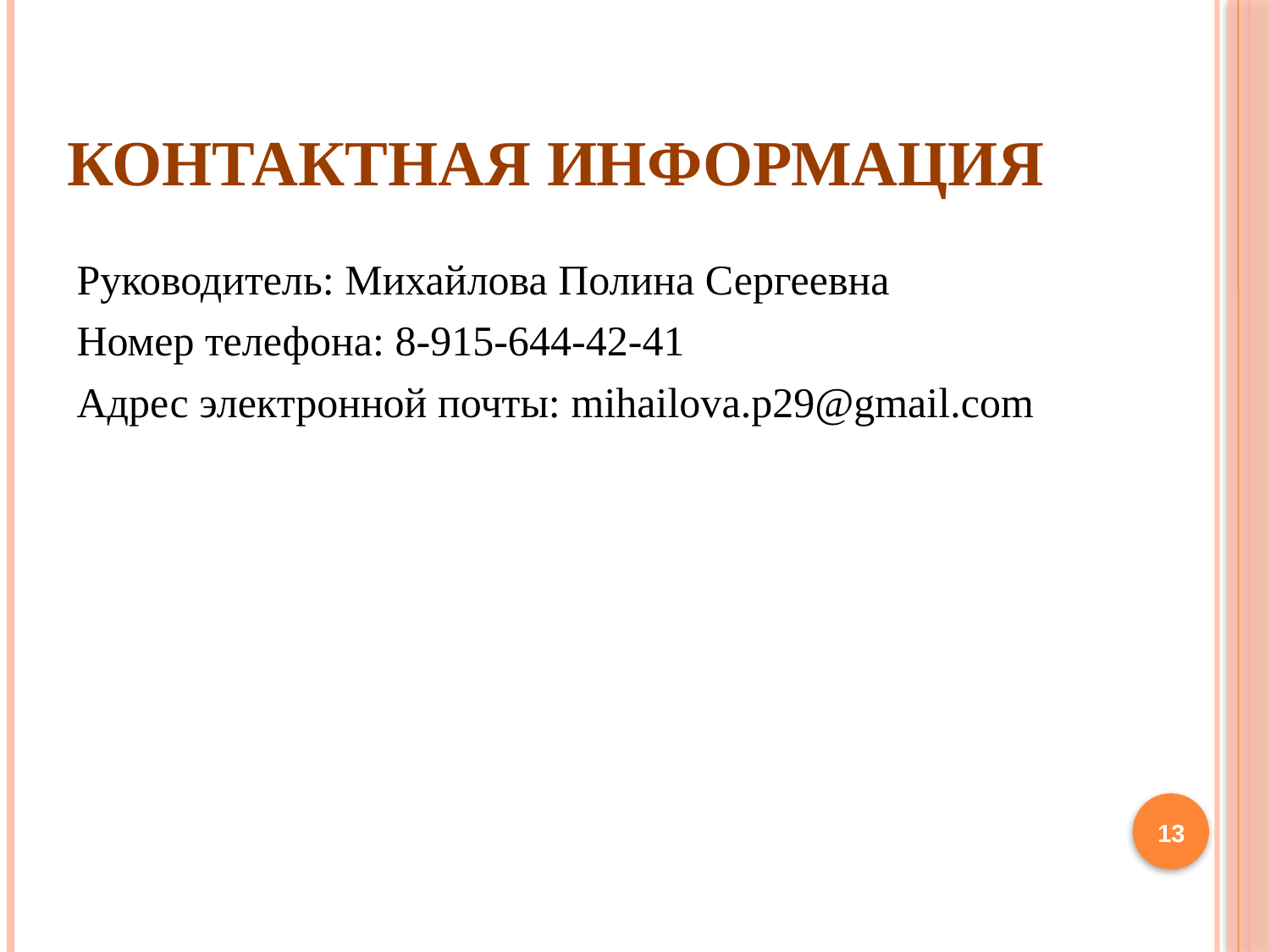

# Контактная информация
Руководитель: Михайлова Полина Сергеевна
Номер телефона: 8-915-644-42-41
Адрес электронной почты: mihailova.p29@gmail.com
13